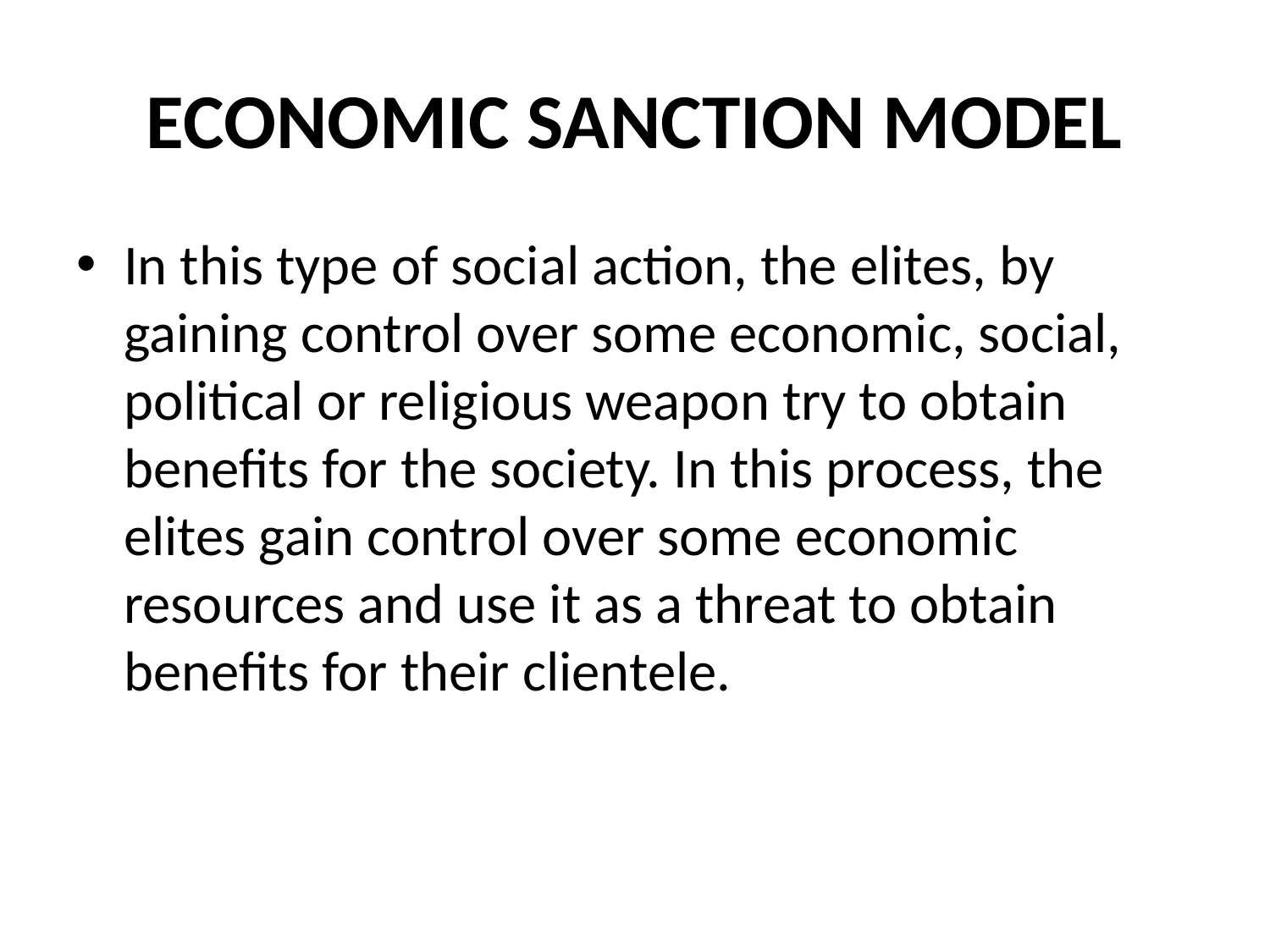

# Economic Sanction Model
In this type of social action, the elites, by gaining control over some economic, social, political or religious weapon try to obtain benefits for the society. In this process, the elites gain control over some economic resources and use it as a threat to obtain benefits for their clientele.